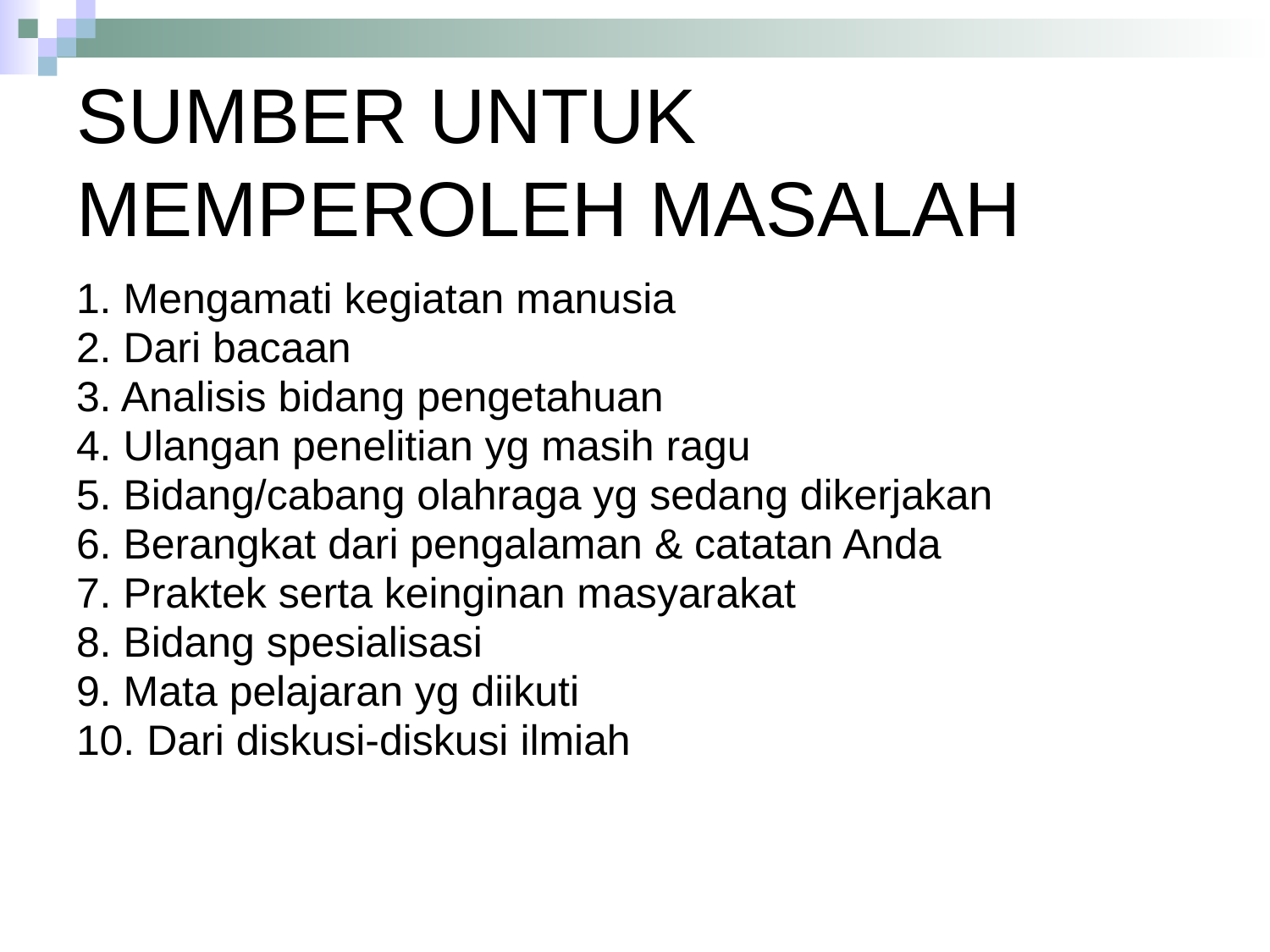

# SUMBER UNTUK MEMPEROLEH MASALAH
1. Mengamati kegiatan manusia
2. Dari bacaan
3. Analisis bidang pengetahuan
4. Ulangan penelitian yg masih ragu
5. Bidang/cabang olahraga yg sedang dikerjakan
6. Berangkat dari pengalaman & catatan Anda
7. Praktek serta keinginan masyarakat
8. Bidang spesialisasi
9. Mata pelajaran yg diikuti
10. Dari diskusi-diskusi ilmiah